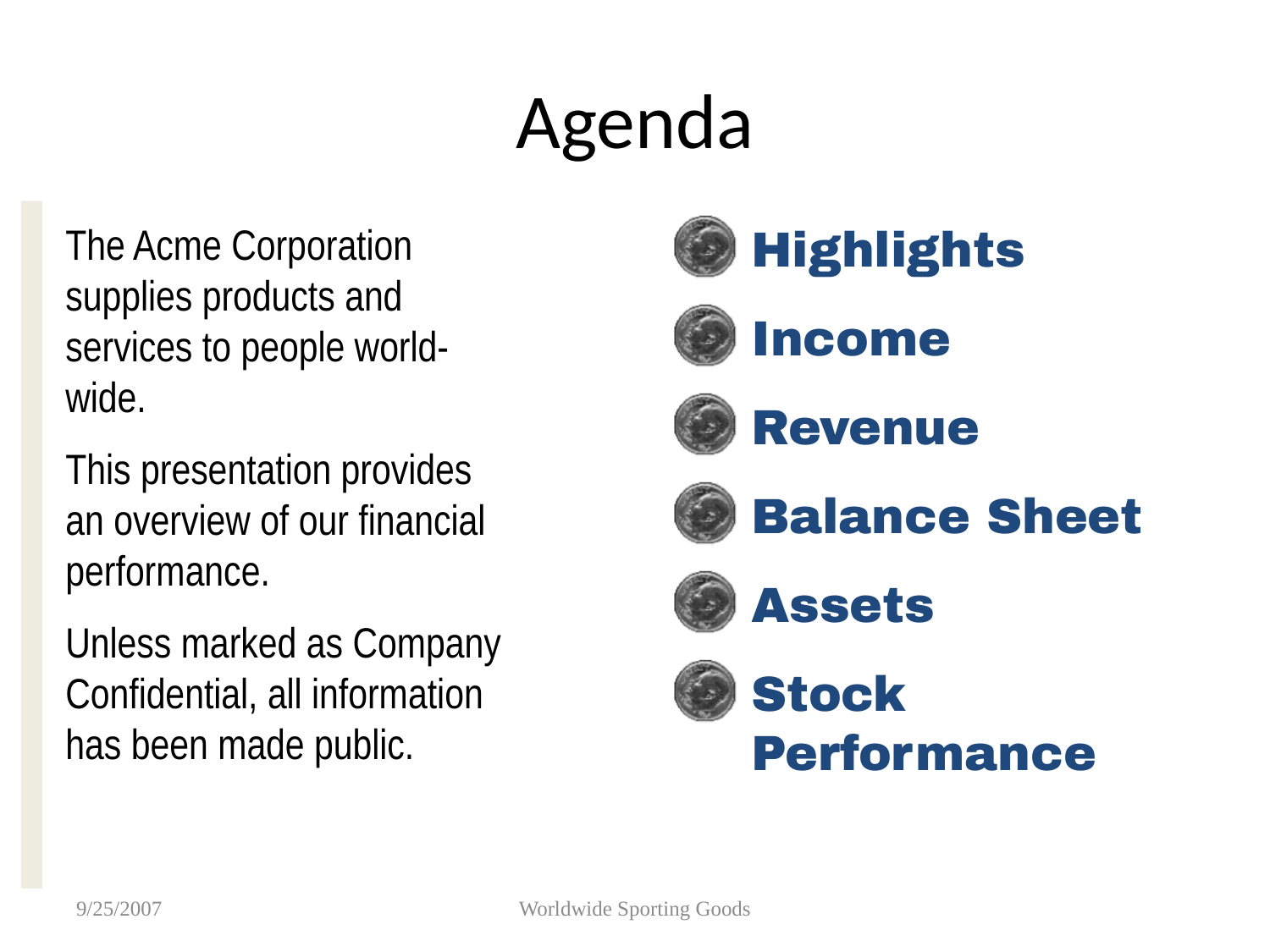

# Agenda

The Acme Corporation supplies products and services to people world-wide.
This presentation provides an overview of our financial performance.
Unless marked as Company Confidential, all information has been made public.
Highlights
Income
Revenue
Balance Sheet
Assets
Stock Performance
9/25/2007
Worldwide Sporting Goods